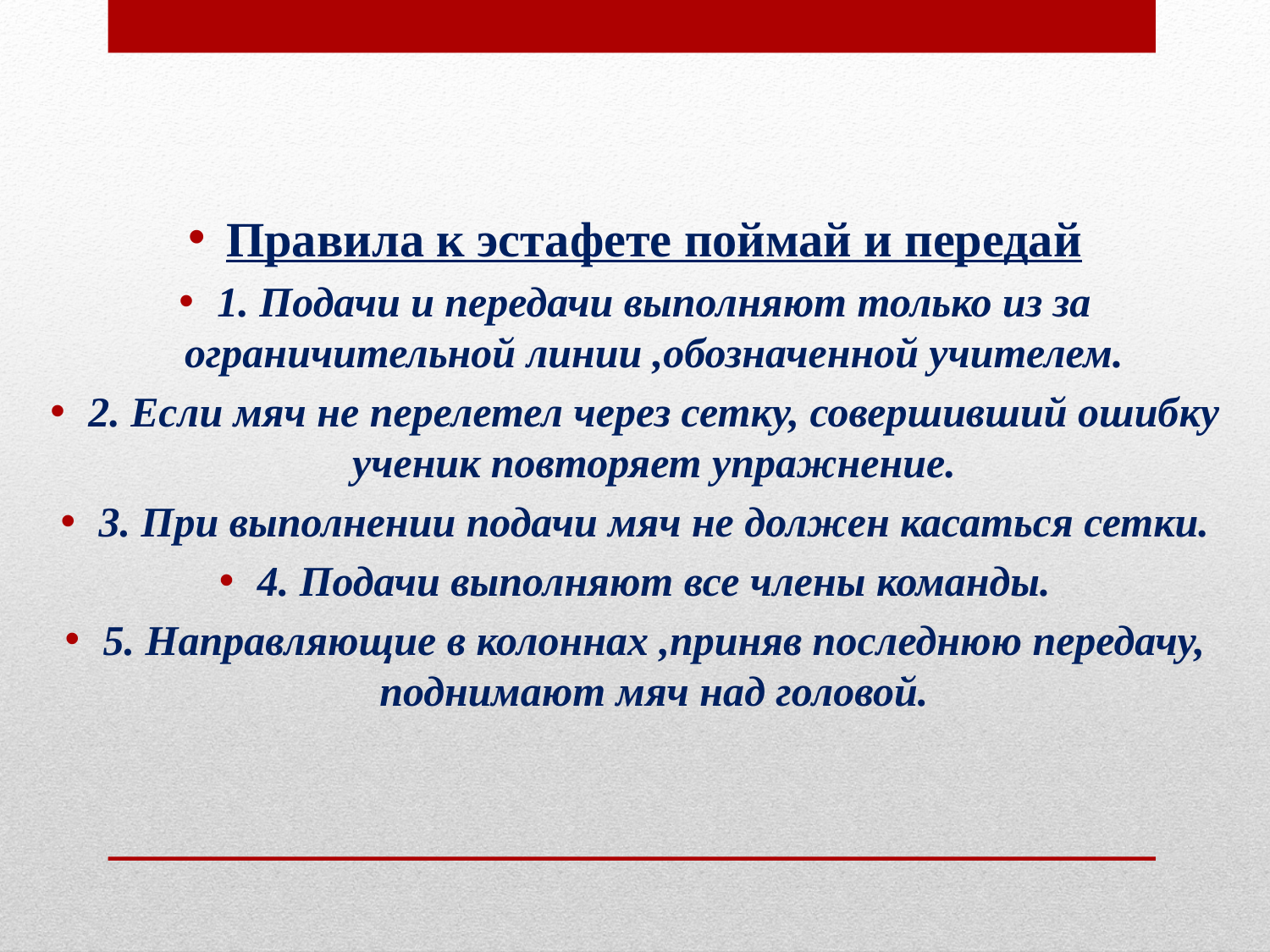

Правила к эстафете поймай и передай
1. Подачи и передачи выполняют только из за ограничительной линии ,обозначенной учителем.
2. Если мяч не перелетел через сетку, совершивший ошибку ученик повторяет упражнение.
3. При выполнении подачи мяч не должен касаться сетки.
4. Подачи выполняют все члены команды.
5. Направляющие в колоннах ,приняв последнюю передачу, поднимают мяч над головой.